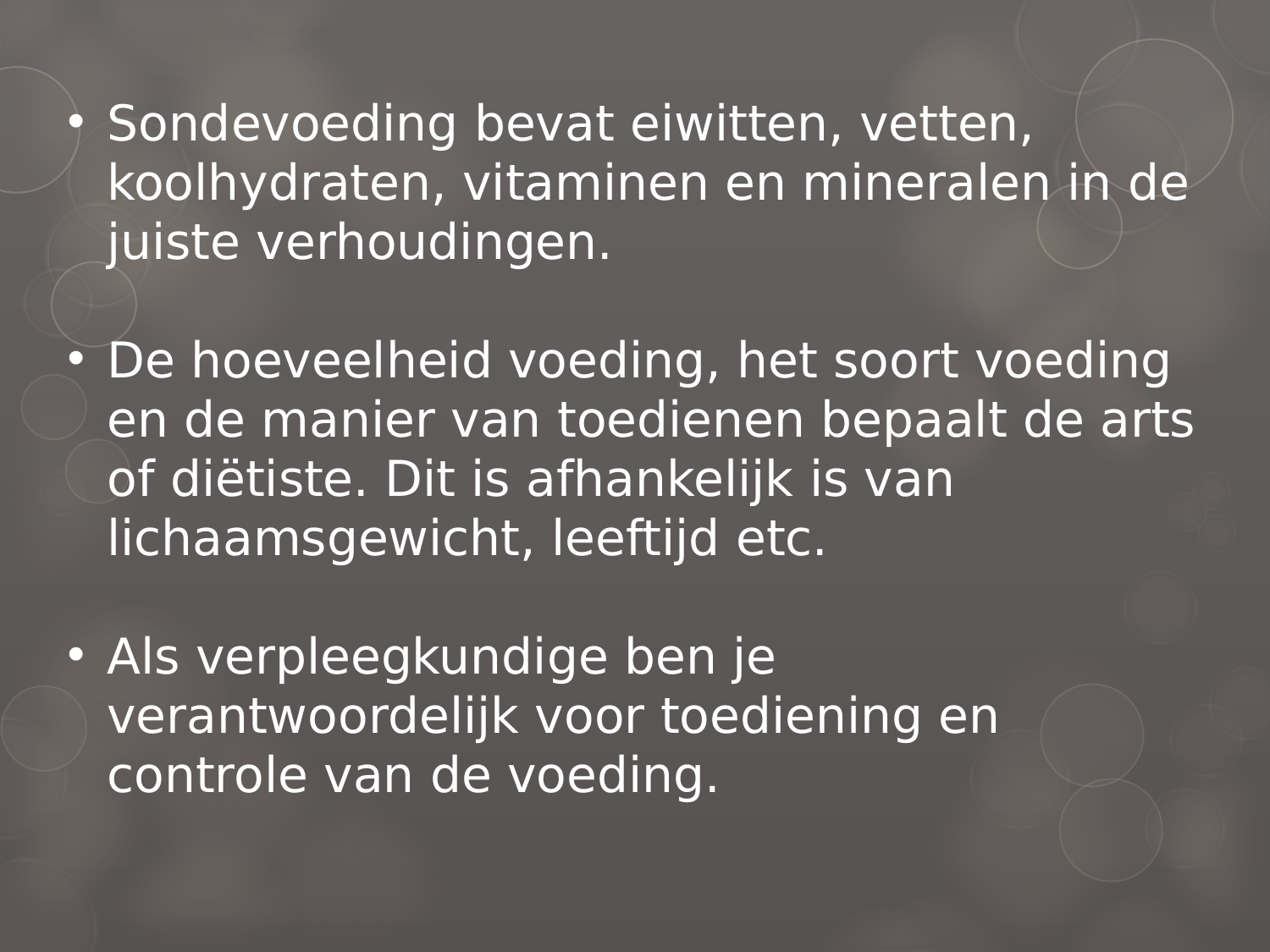

Sondevoeding bevat eiwitten, vetten, koolhydraten, vitaminen en mineralen in de juiste verhoudingen.

De hoeveelheid voeding, het soort voeding en de manier van toedienen bepaalt de arts of diëtiste. Dit is afhankelijk is van lichaamsgewicht, leeftijd etc.

Als verpleegkundige ben je verantwoordelijk voor toediening en controle van de voeding.